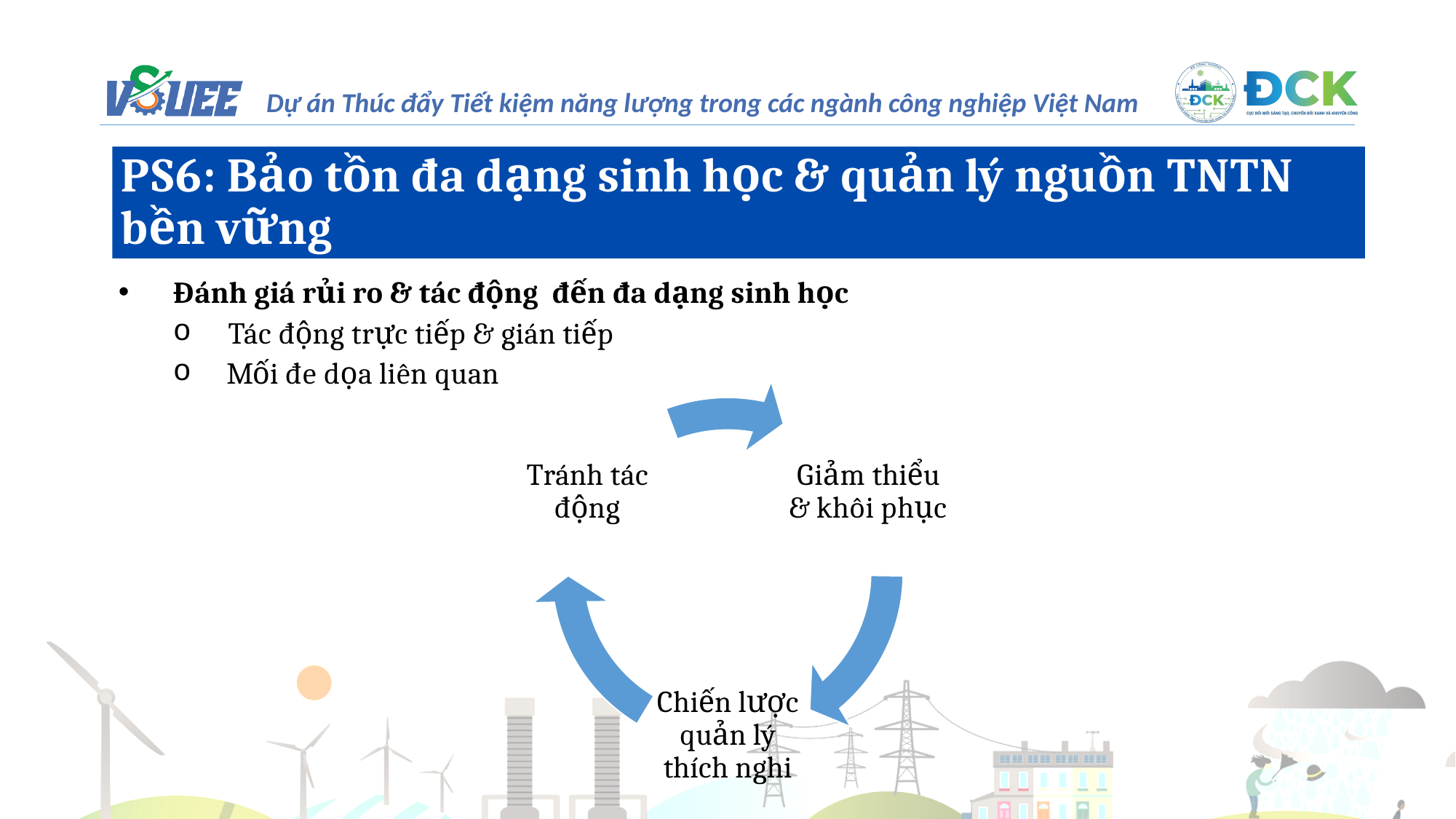

PS6: Bảo tồn đa dạng sinh học & quản lý nguồn TNTN bền vững
Đánh giá rủi ro & tác động  đến đa dạng sinh học
Tác động trực tiếp & gián tiếp
Mối đe dọa liên quan
Giảm thiểu & khôi phục
Chiến lược quản lý thích nghi
Tránh tác động